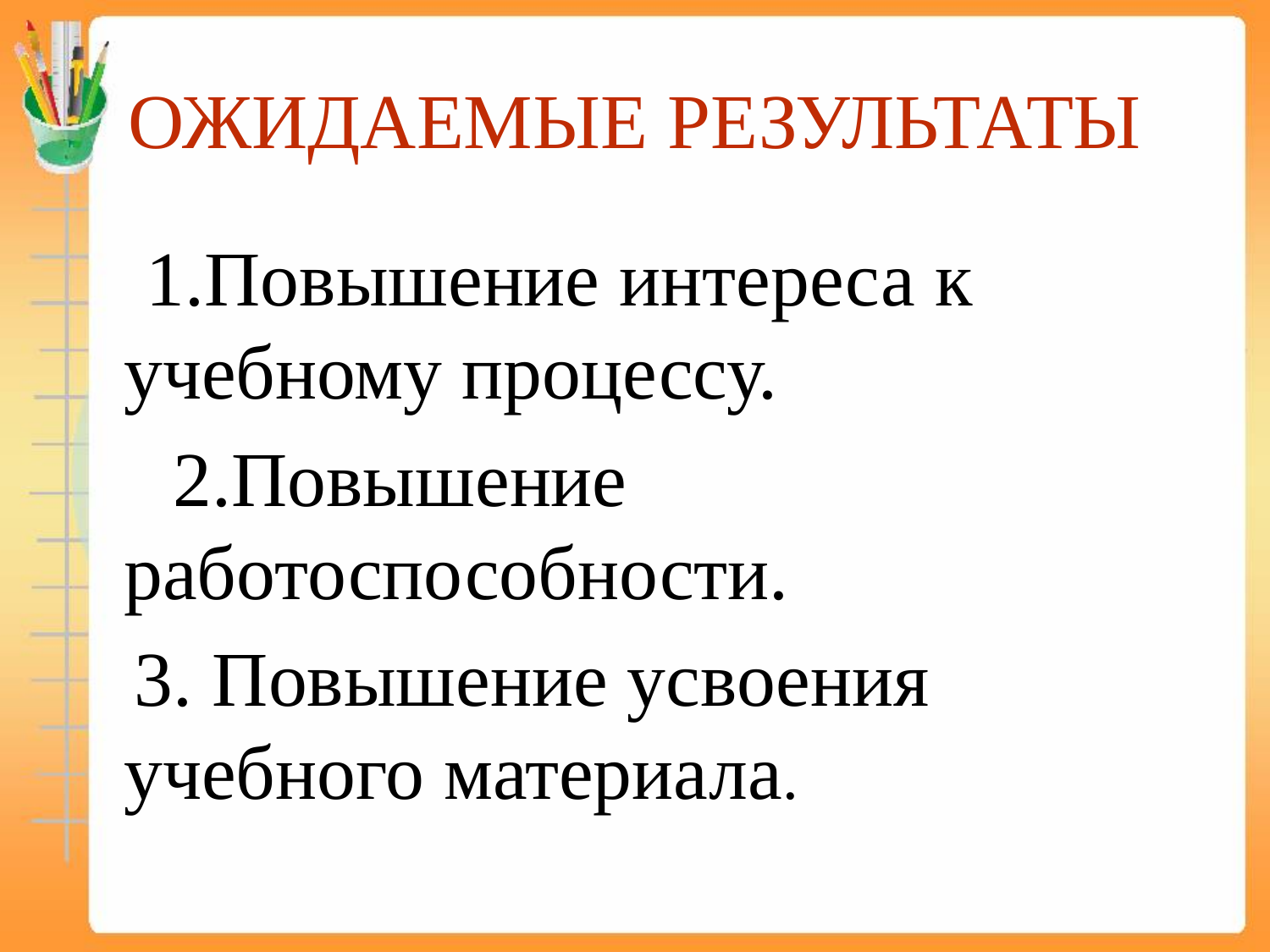

# ОЖИДАЕМЫЕ РЕЗУЛЬТАТЫ
    1.Повышение интереса к  учебному процессу.
     2.Повышение работоспособности.
   3. Повышение усвоения учебного материала.